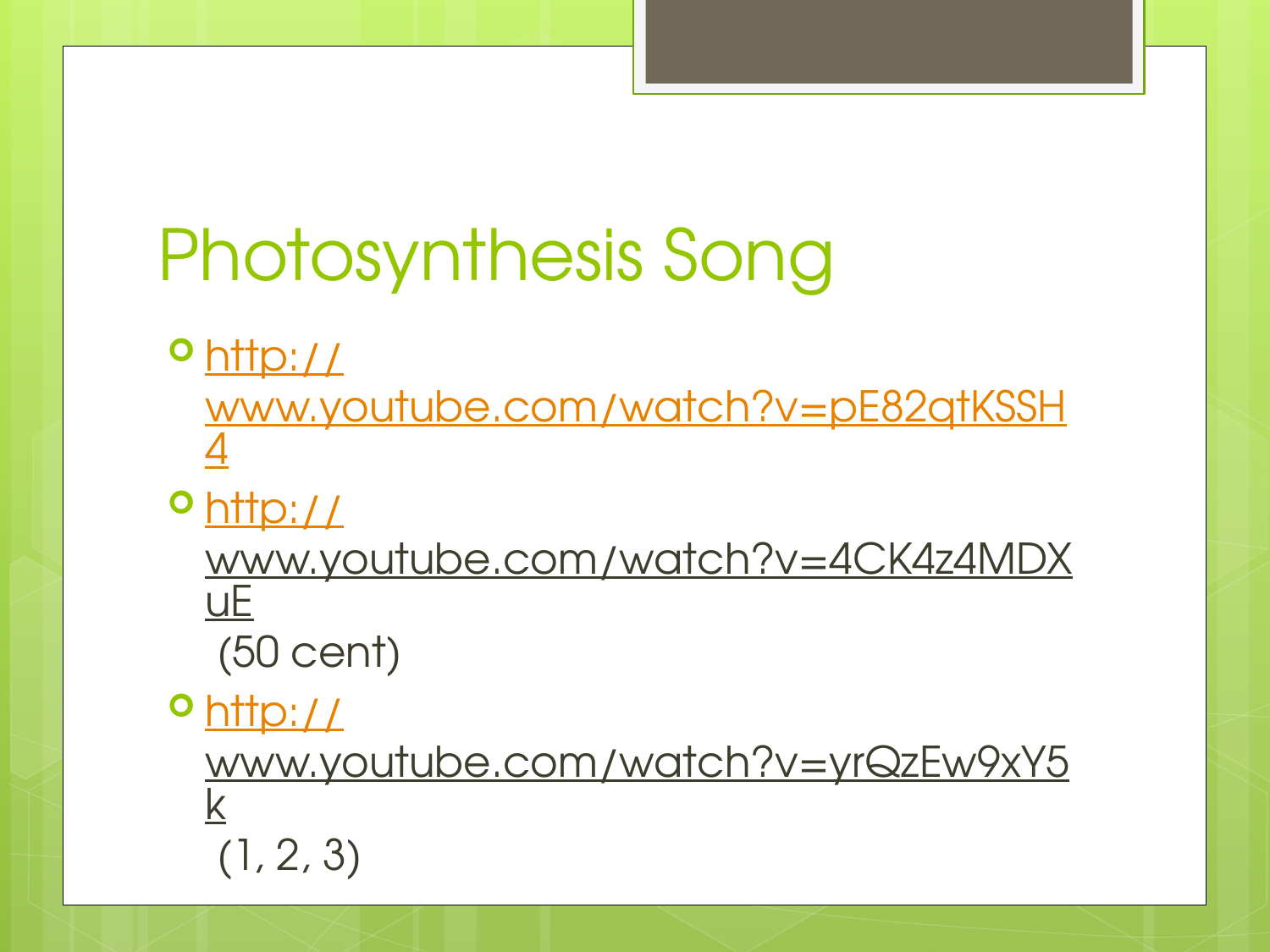

# Photosynthesis Song
http://www.youtube.com/watch?v=pE82qtKSSH4
http://www.youtube.com/watch?v=4CK4z4MDXuE (50 cent)
http://www.youtube.com/watch?v=yrQzEw9xY5k (1, 2, 3)